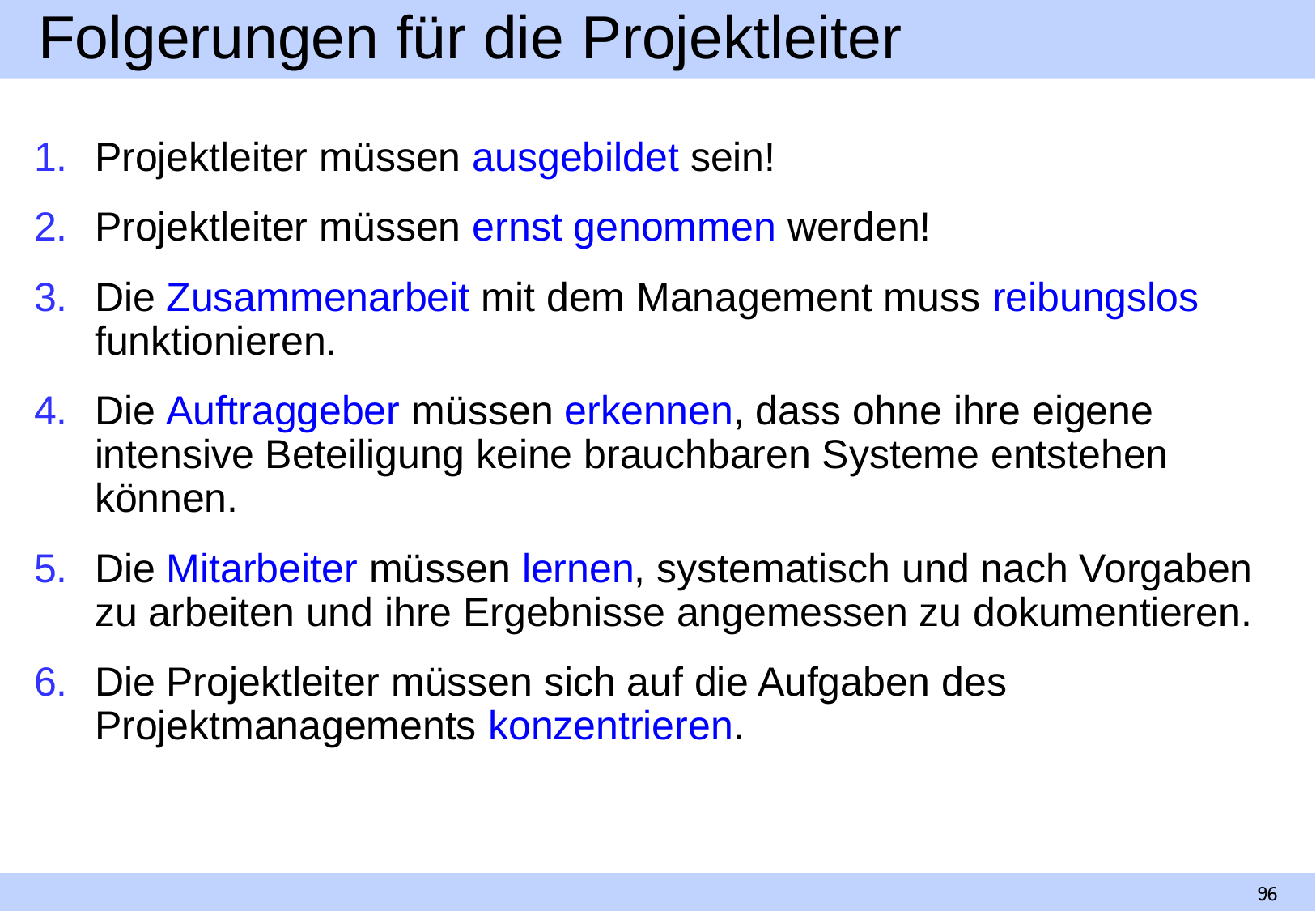

# Folgerungen für die Projektleiter
Projektleiter müssen ausgebildet sein!
Projektleiter müssen ernst genommen werden!
Die Zusammenarbeit mit dem Management muss reibungslos funktionieren.
Die Auftraggeber müssen erkennen, dass ohne ihre eigene intensive Beteiligung keine brauchbaren Systeme entstehen können.
Die Mitarbeiter müssen lernen, systematisch und nach Vorgaben zu arbeiten und ihre Ergebnisse angemessen zu dokumentieren.
Die Projektleiter müssen sich auf die Aufgaben des Projektmanagements konzentrieren.

96